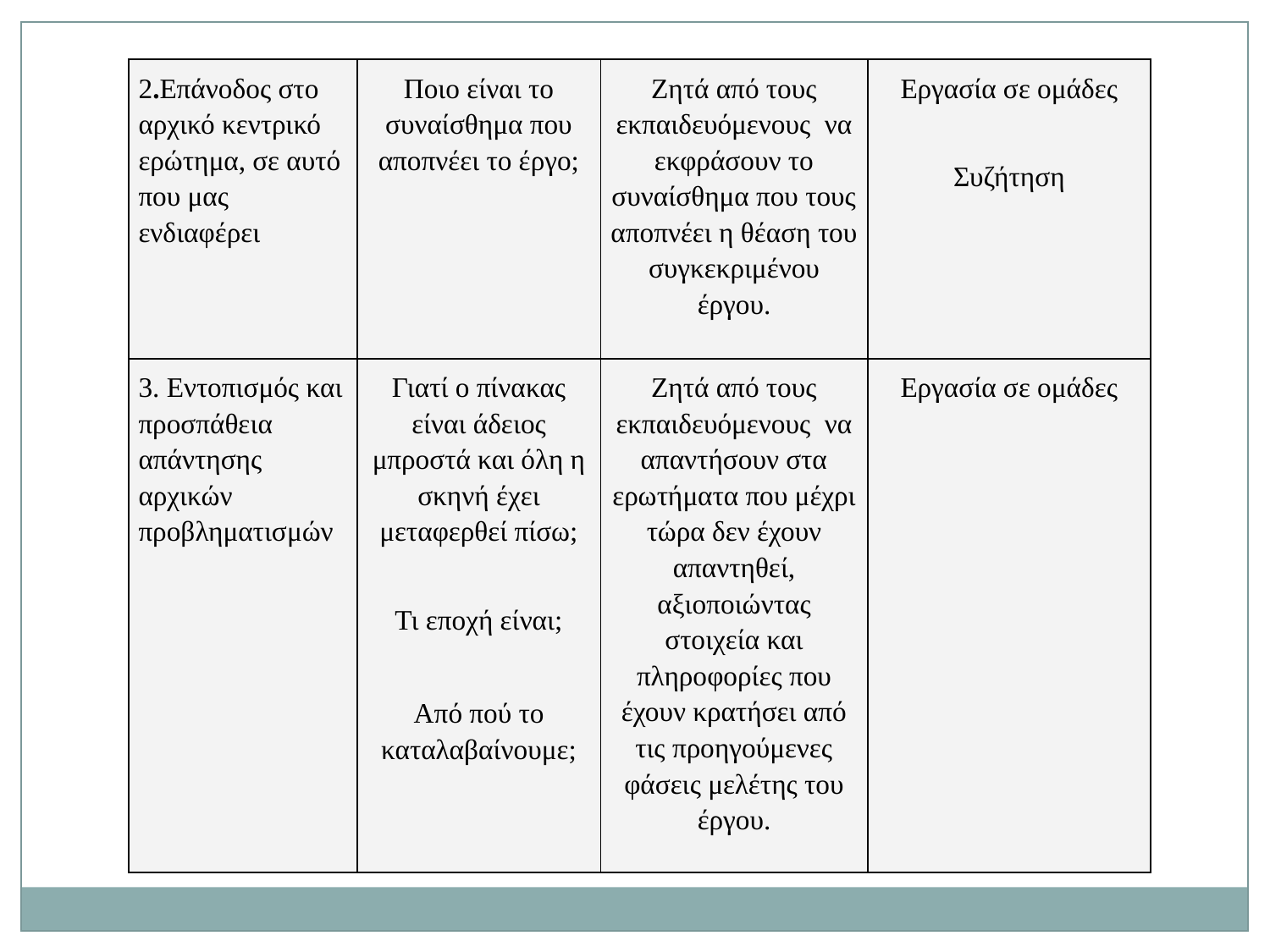

| 2.Επάνοδος στο αρχικό κεντρικό ερώτημα, σε αυτό που μας ενδιαφέρει | Ποιο είναι το συναίσθημα που αποπνέει το έργο; | Ζητά από τους εκπαιδευόμενους να εκφράσουν το συναίσθημα που τους αποπνέει η θέαση του συγκεκριμένου έργου. | Εργασία σε ομάδες Συζήτηση |
| --- | --- | --- | --- |
| 3. Εντοπισμός και προσπάθεια απάντησης αρχικών προβληματισμών | Γιατί ο πίνακας είναι άδειος μπροστά και όλη η σκηνή έχει μεταφερθεί πίσω; Τι εποχή είναι; Από πού το καταλαβαίνουμε; | Ζητά από τους εκπαιδευόμενους να απαντήσουν στα ερωτήματα που μέχρι τώρα δεν έχουν απαντηθεί, αξιοποιώντας στοιχεία και πληροφορίες που έχουν κρατήσει από τις προηγούμενες φάσεις μελέτης του έργου. | Εργασία σε ομάδες |